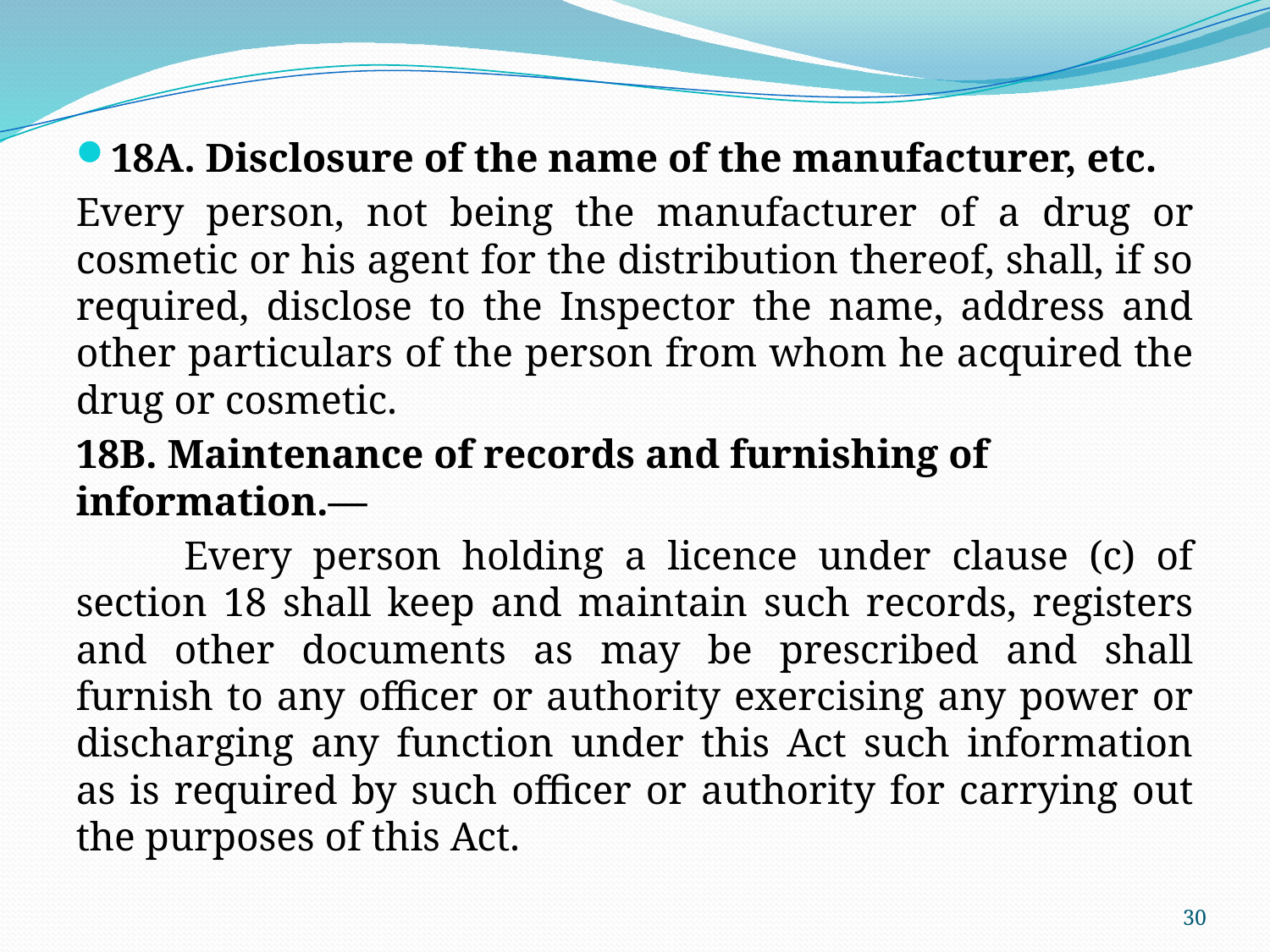

18A. Disclosure of the name of the manufacturer, etc.
Every person, not being the manufacturer of a drug or cosmetic or his agent for the distribution thereof, shall, if so required, disclose to the Inspector the name, address and other particulars of the person from whom he acquired the drug or cosmetic.
18B. Maintenance of records and furnishing of information.—
	Every person holding a licence under clause (c) of section 18 shall keep and maintain such records, registers and other documents as may be prescribed and shall furnish to any officer or authority exercising any power or discharging any function under this Act such information as is required by such officer or authority for carrying out the purposes of this Act.

30